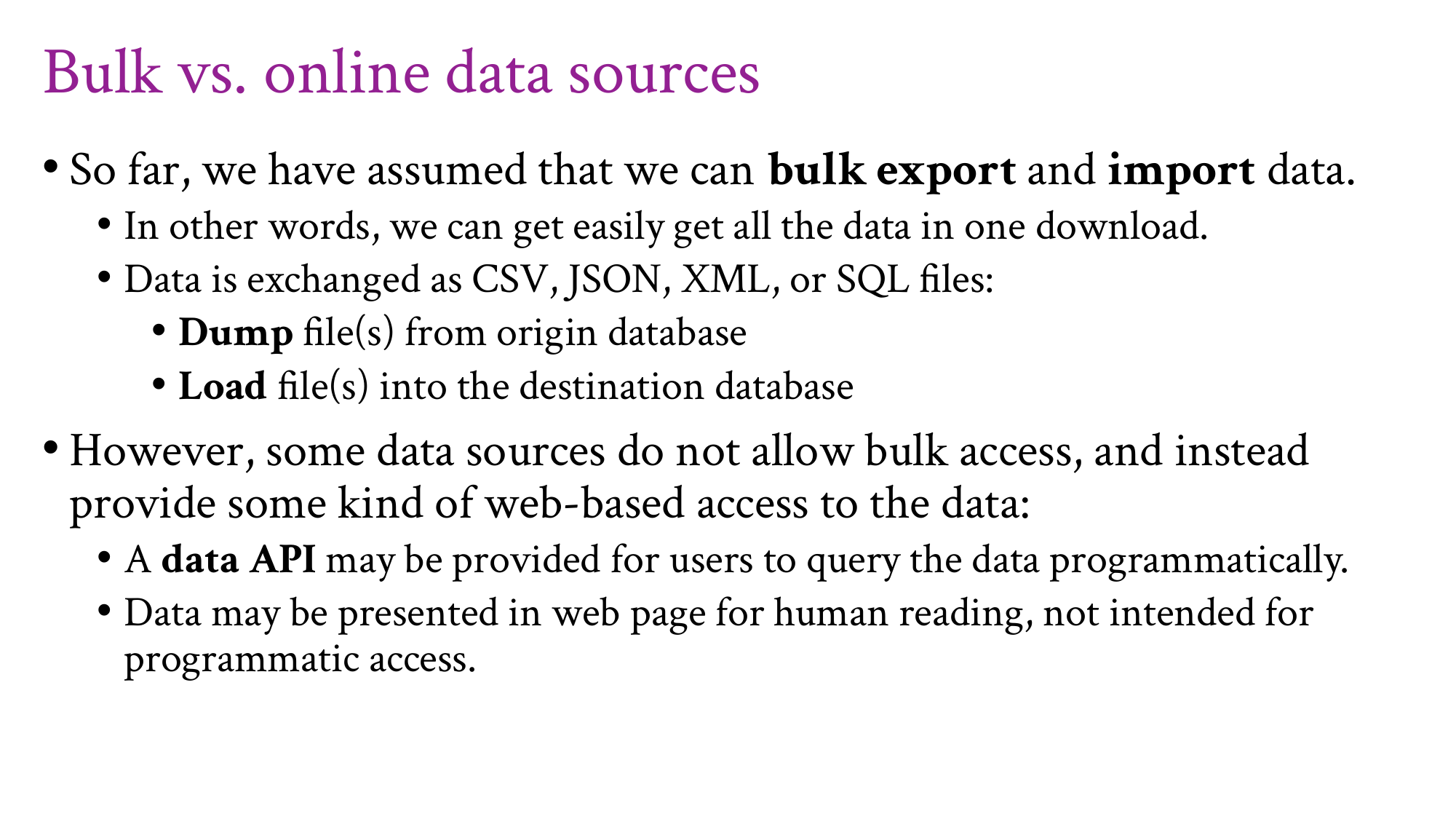

# Bulk vs. online data sources
So far, we have assumed that we can bulk export and import data.
In other words, we can get easily get all the data in one download.
Data is exchanged as CSV, JSON, XML, or SQL files:
Dump file(s) from origin database
Load file(s) into the destination database
However, some data sources do not allow bulk access, and instead provide some kind of web-based access to the data:
A data API may be provided for users to query the data programmatically.
Data may be presented in web page for human reading, not intended for programmatic access.